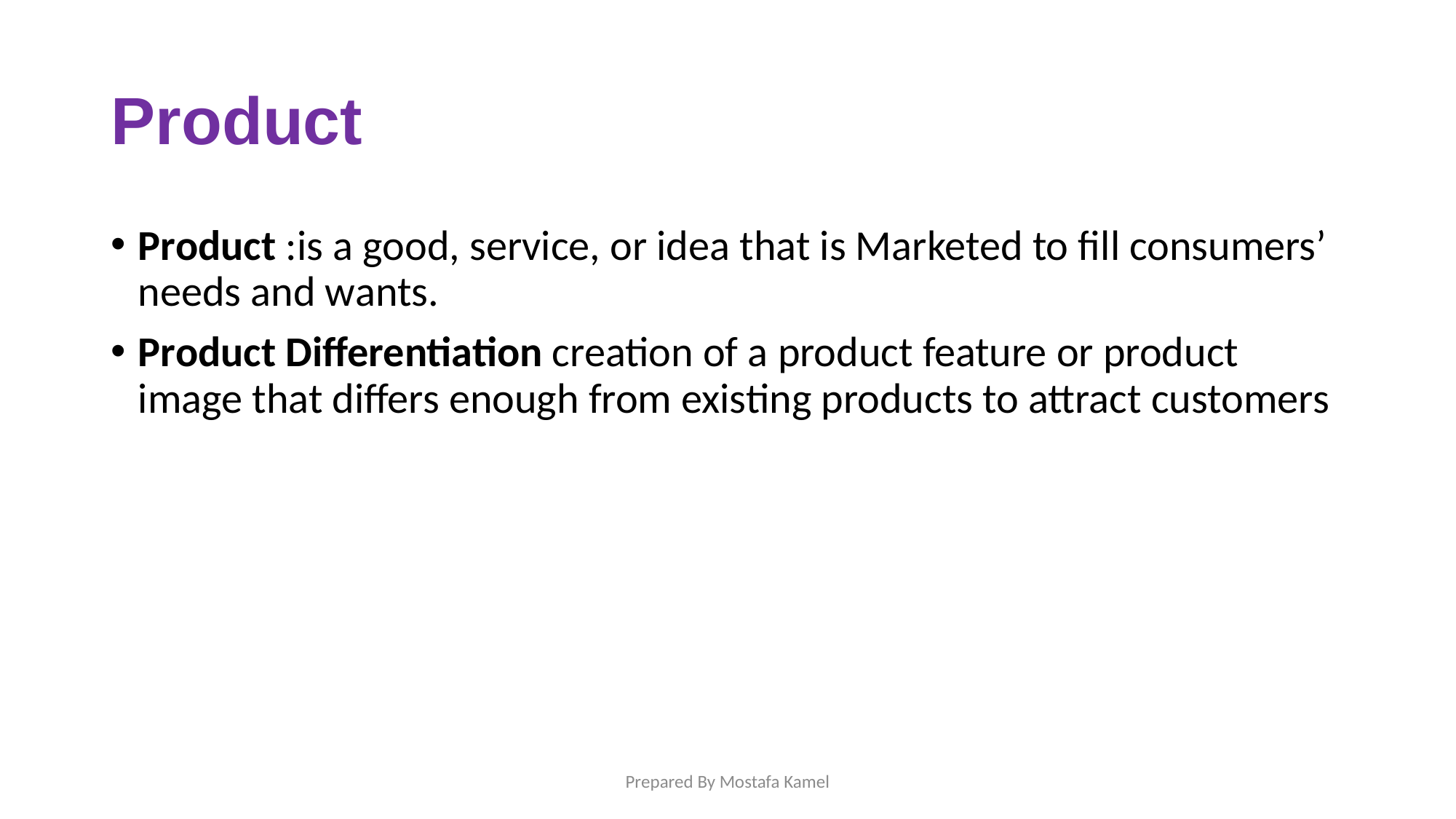

# Product
Product :is a good, service, or idea that is Marketed to fill consumers’ needs and wants.
Product Differentiation creation of a product feature or product image that differs enough from existing products to attract customers
Prepared By Mostafa Kamel